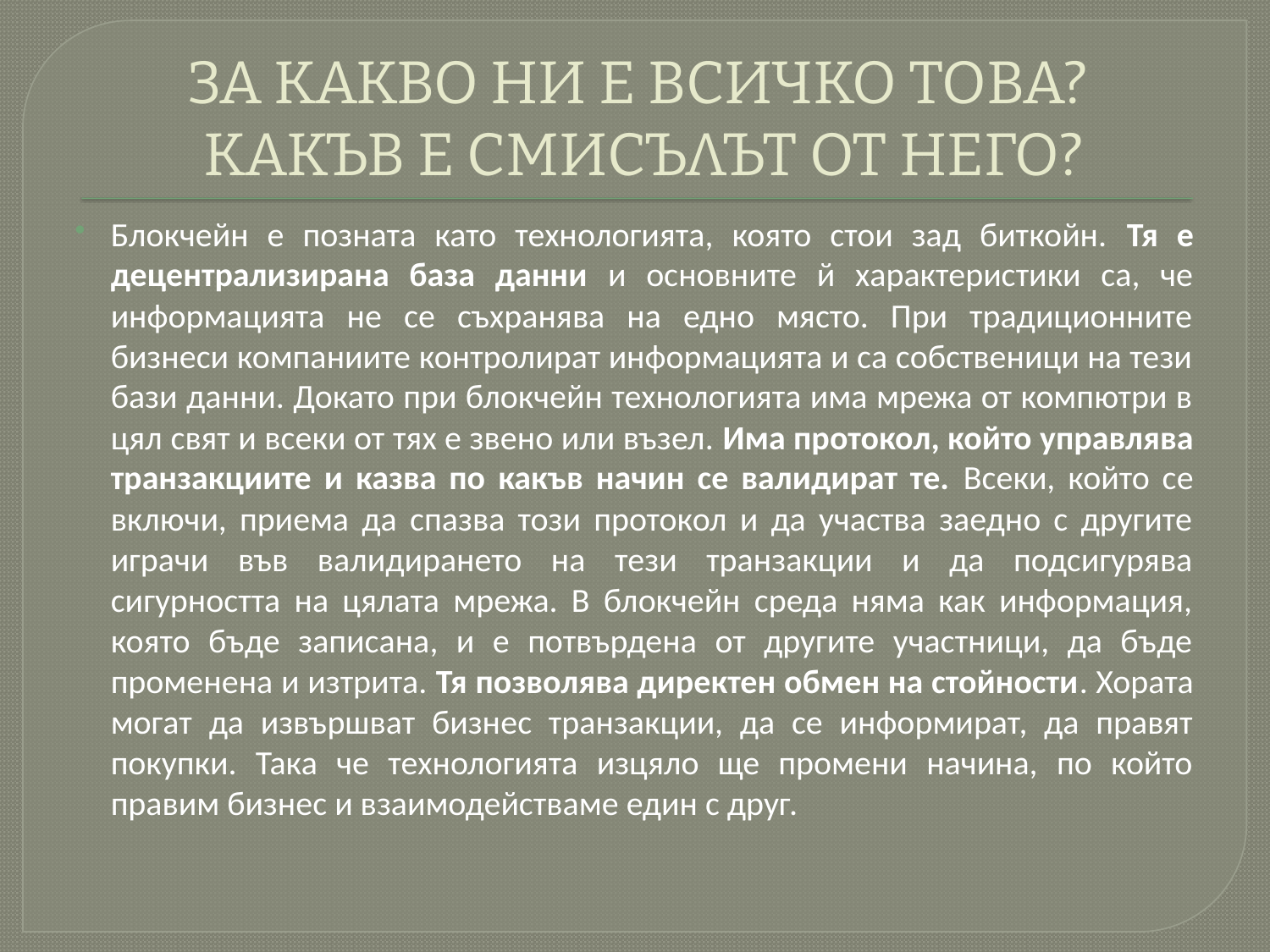

# ЗА КАКВО НИ Е ВСИЧКО ТОВА? КАКЪВ Е СМИСЪЛЪТ ОТ НЕГО?
Блокчейн е позната като технологията, която стои зад биткойн. Тя е децентрализирана база данни и основните й характеристики са, че информацията не се съхранява на едно място. При традиционните бизнеси компаниите контролират информацията и са собственици на тези бази данни. Докато при блокчейн технологията има мрежа от компютри в цял свят и всеки от тях е звено или възел. Има протокол, който управлява транзакциите и казва по какъв начин се валидират те. Всеки, който се включи, приема да спазва този протокол и да участва заедно с другите играчи във валидирането на тези транзакции и да подсигурява сигурността на цялата мрежа. В блокчейн среда няма как информация, която бъде записана, и е потвърдена от другите участници, да бъде променена и изтрита. Тя позволява директен обмен на стойности. Хората могат да извършват бизнес транзакции, да се информират, да правят покупки. Така че технологията изцяло ще промени начина, по който правим бизнес и взаимодействаме един с друг.